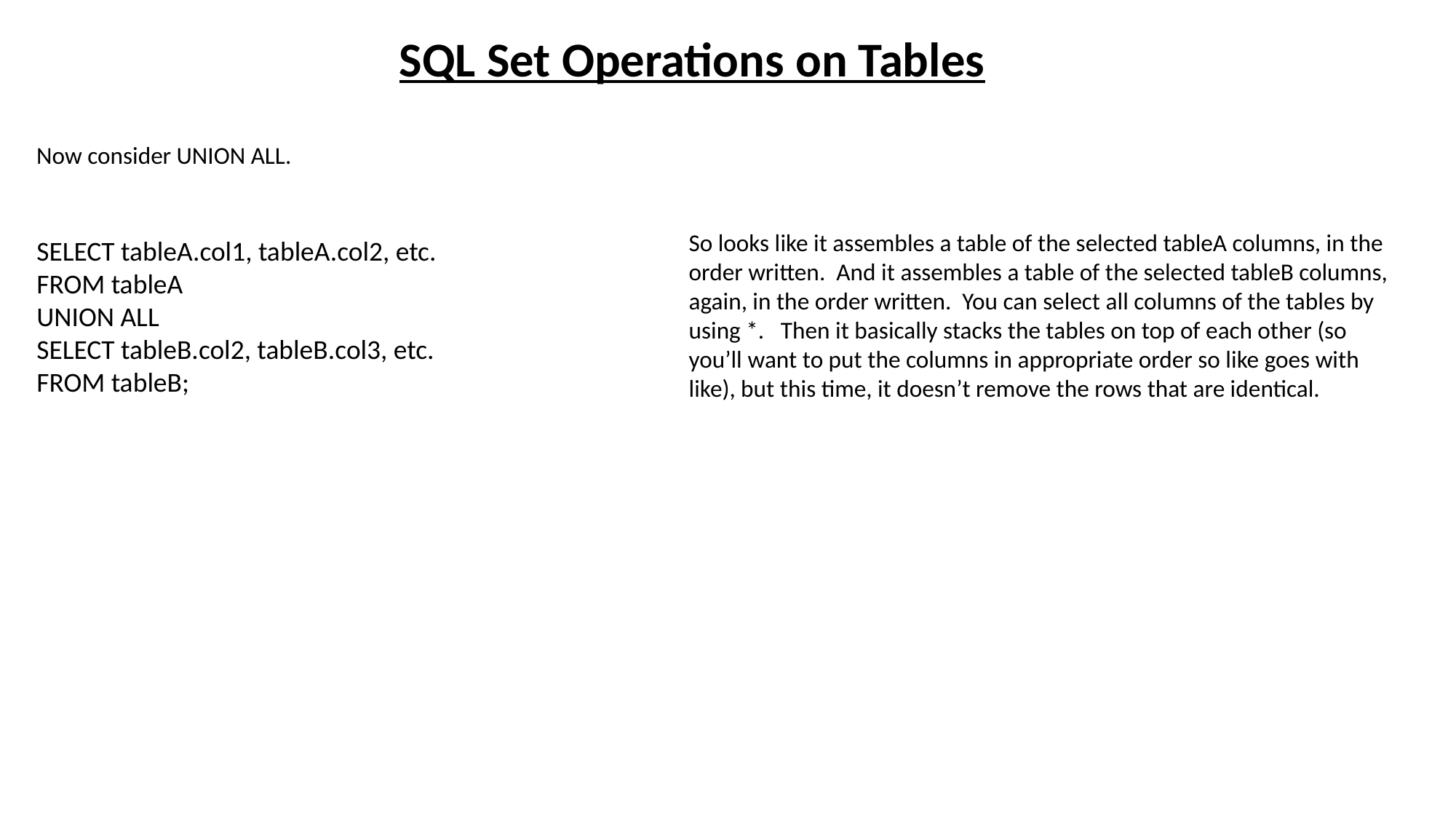

SQL Set Operations on Tables
Now consider UNION ALL.
So looks like it assembles a table of the selected tableA columns, in the order written.  And it assembles a table of the selected tableB columns, again, in the order written.  You can select all columns of the tables by using *.   Then it basically stacks the tables on top of each other (so you’ll want to put the columns in appropriate order so like goes with like), but this time, it doesn’t remove the rows that are identical.
SELECT tableA.col1, tableA.col2, etc.
FROM tableA
UNION ALL
SELECT tableB.col2, tableB.col3, etc.
FROM tableB;